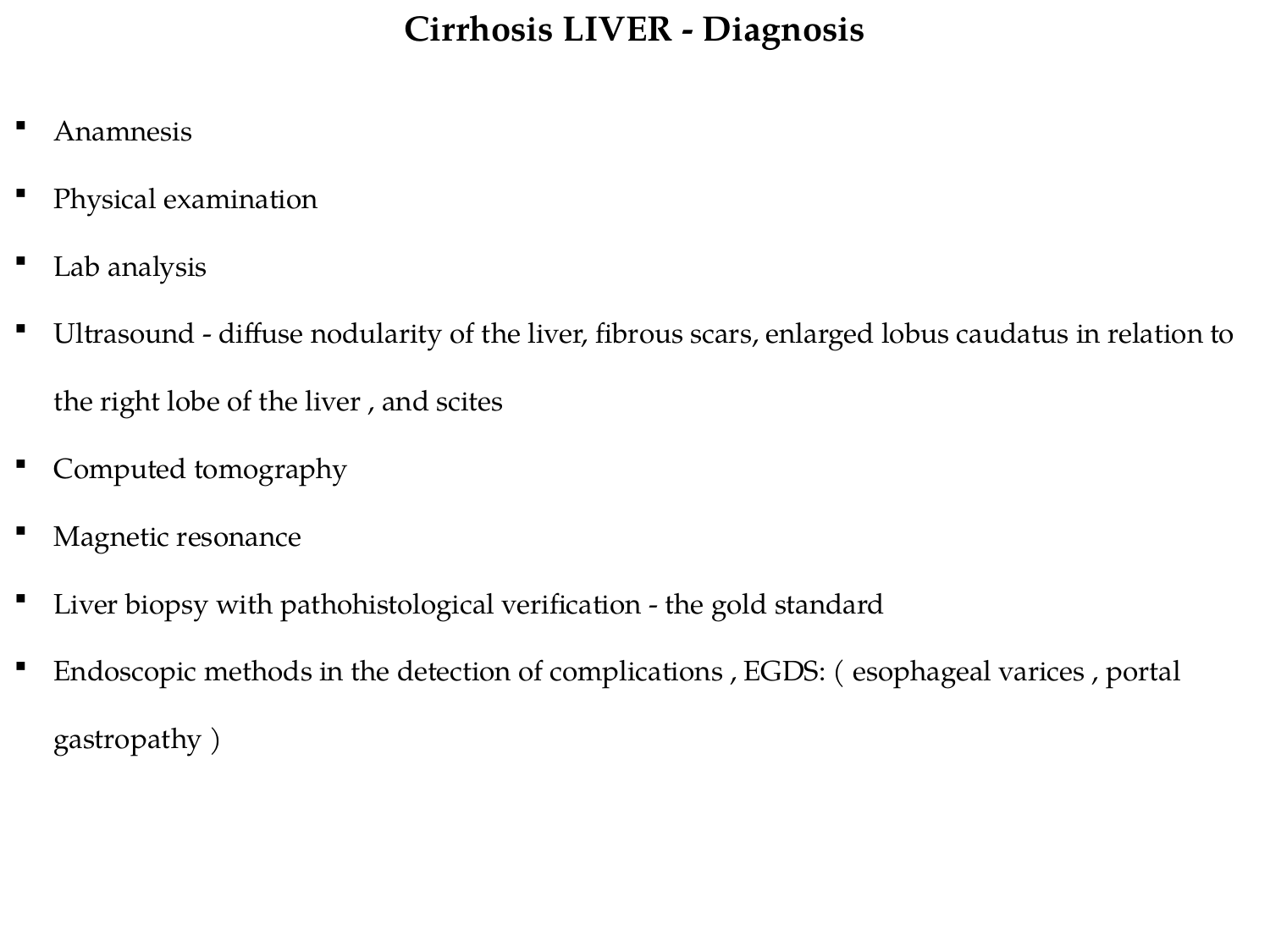

Cirrhosis LIVER - Diagnosis
Anamnesis
Physical examination
Lab analysis
Ultrasound - diffuse nodularity of the liver, fibrous scars, enlarged lobus caudatus in relation to the right lobe of the liver , and scites
Computed tomography
Magnetic resonance
Liver biopsy with pathohistological verification - the gold standard
Endoscopic methods in the detection of complications , EGDS: ( esophageal varices , portal gastropathy )